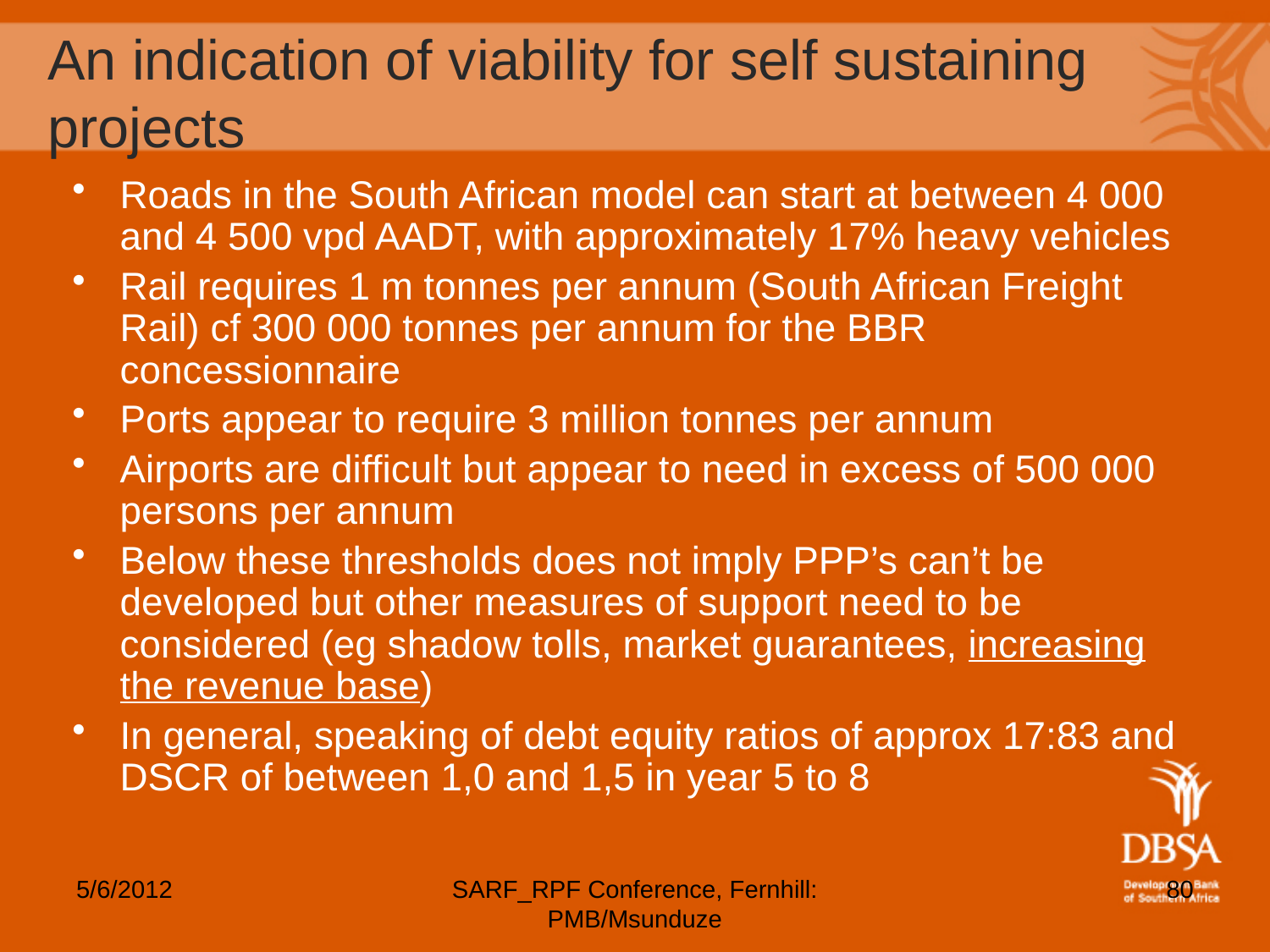

# An indication of viability for self sustaining projects
Roads in the South African model can start at between 4 000 and 4 500 vpd AADT, with approximately 17% heavy vehicles
Rail requires 1 m tonnes per annum (South African Freight Rail) cf 300 000 tonnes per annum for the BBR concessionnaire
Ports appear to require 3 million tonnes per annum
Airports are difficult but appear to need in excess of 500 000 persons per annum
Below these thresholds does not imply PPP’s can’t be developed but other measures of support need to be considered (eg shadow tolls, market guarantees, increasing the revenue base)
In general, speaking of debt equity ratios of approx 17:83 and DSCR of between 1,0 and 1,5 in year 5 to 8

5/6/2012
SARF_RPF Conference, Fernhill: PMB/Msunduze
80